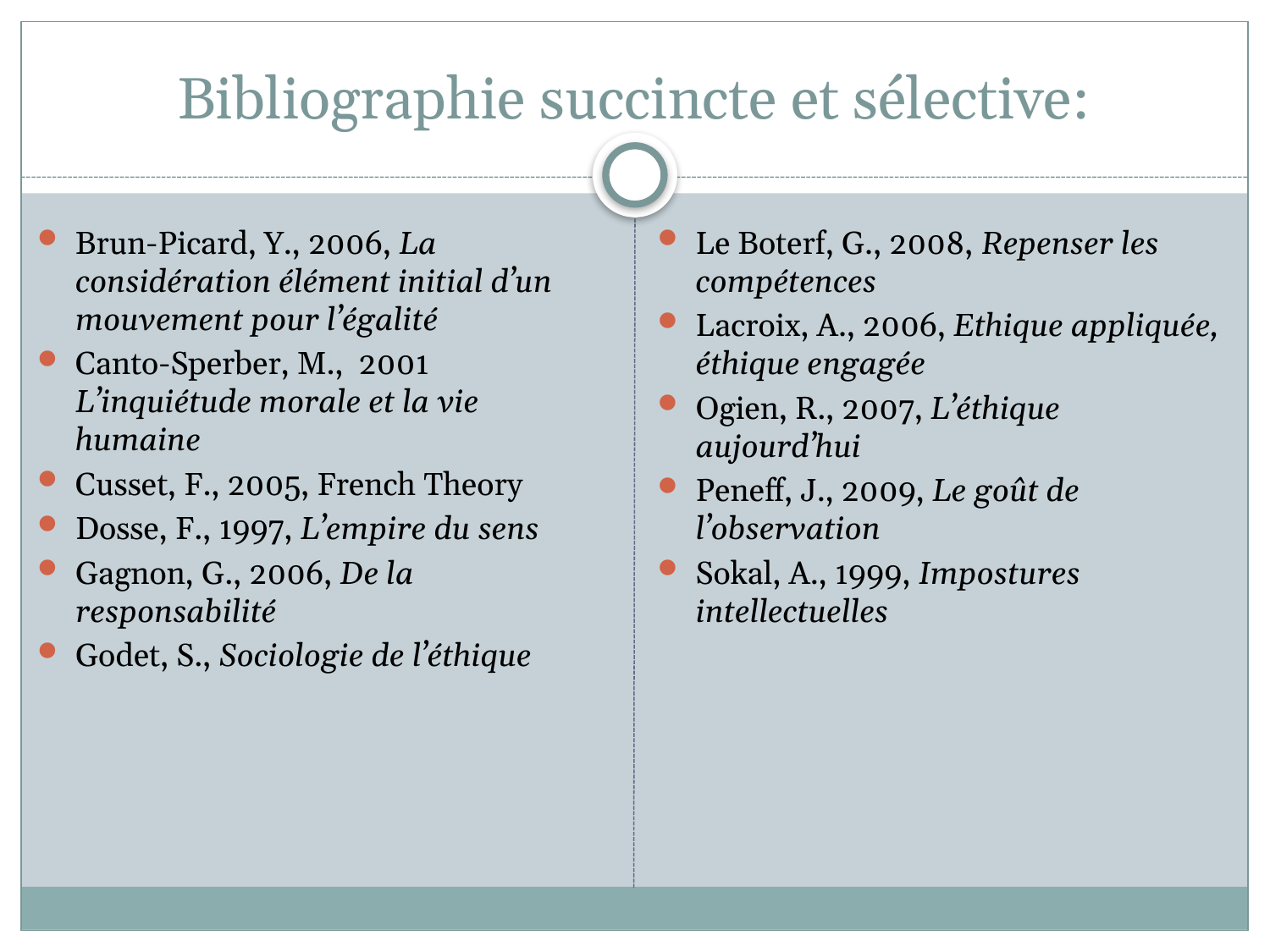

# Bibliographie succincte et sélective:
Brun-Picard, Y., 2006, La considération élément initial d’un mouvement pour l’égalité
Canto-Sperber, M.,  2001 L’inquiétude morale et la vie humaine
Cusset, F., 2005, French Theory
Dosse, F., 1997, L’empire du sens
Gagnon, G., 2006, De la responsabilité
Godet, S., Sociologie de l’éthique

Le Boterf, G., 2008, Repenser les compétences
Lacroix, A., 2006, Ethique appliquée, éthique engagée
Ogien, R., 2007, L’éthique aujourd’hui
Peneff, J., 2009, Le goût de l’observation
Sokal, A., 1999, Impostures intellectuelles